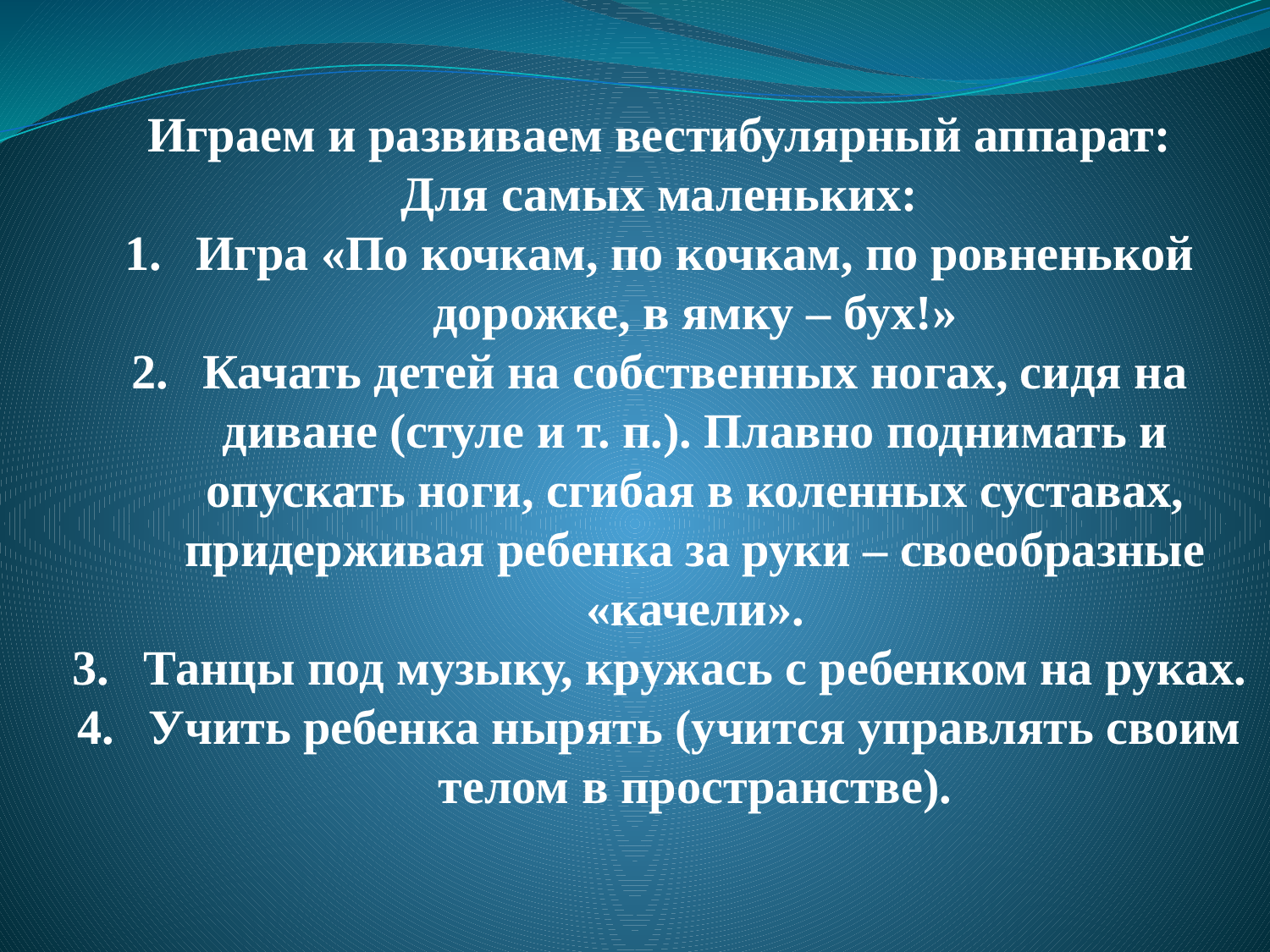

Играем и развиваем вестибулярный аппарат:
Для самых маленьких:
Игра «По кочкам, по кочкам, по ровненькой дорожке, в ямку – бух!»
Качать детей на собственных ногах, сидя на диване (стуле и т. п.). Плавно поднимать и опускать ноги, сгибая в коленных суставах, придерживая ребенка за руки – своеобразные «качели».
Танцы под музыку, кружась с ребенком на руках.
Учить ребенка нырять (учится управлять своим телом в пространстве).